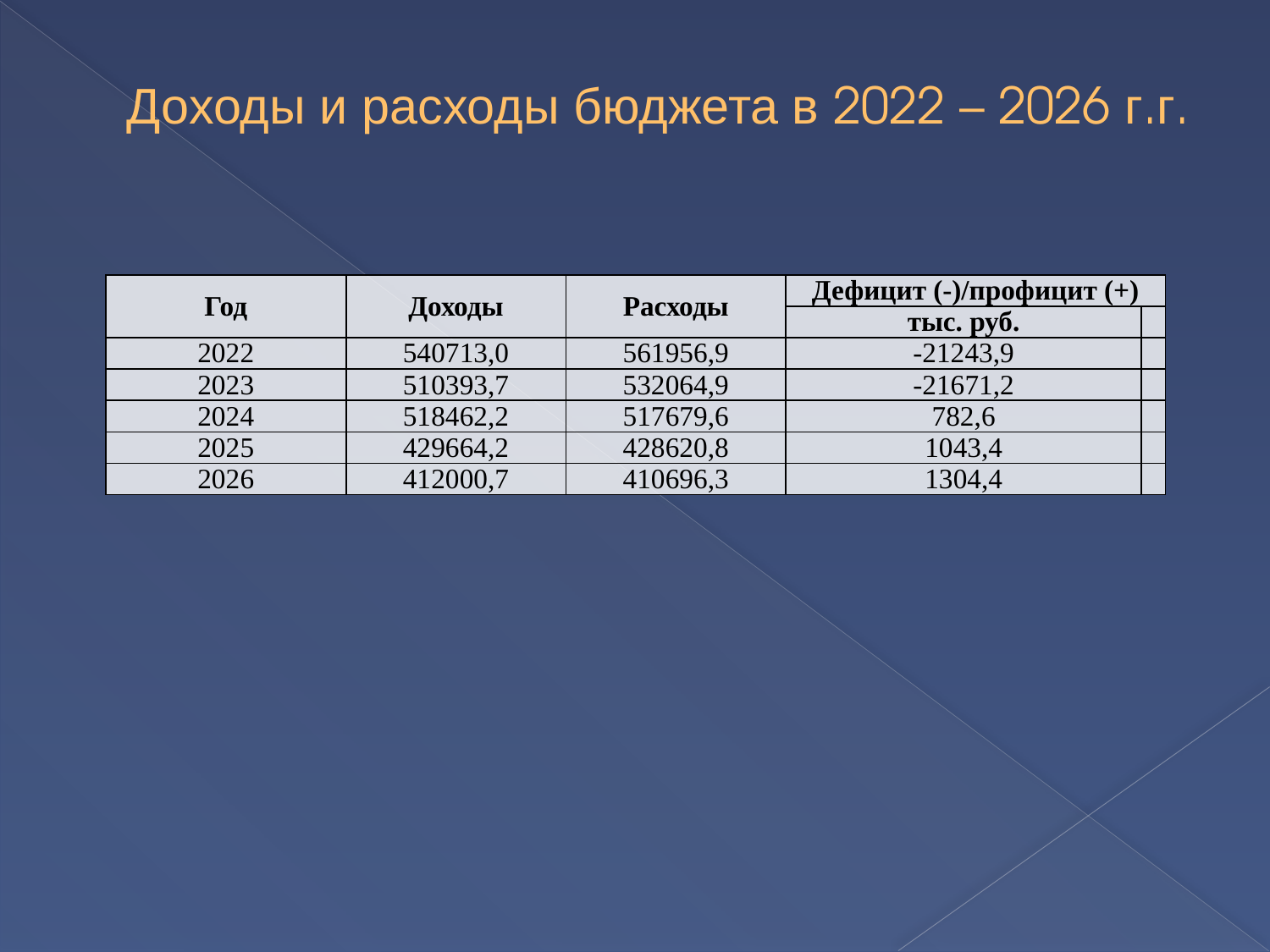

# Доходы и расходы бюджета в 2022 – 2026 г.г.
| Год | Доходы | Расходы | Дефицит (-)/профицит (+) |  |
| --- | --- | --- | --- | --- |
|  |  |  | тыс. руб. |  |
| 2022 | 540713,0 | 561956,9 | -21243,9 |  |
| 2023 | 510393,7 | 532064,9 | -21671,2 |  |
| 2024 | 518462,2 | 517679,6 | 782,6 |  |
| 2025 | 429664,2 | 428620,8 | 1043,4 |  |
| 2026 | 412000,7 | 410696,3 | 1304,4 |  |